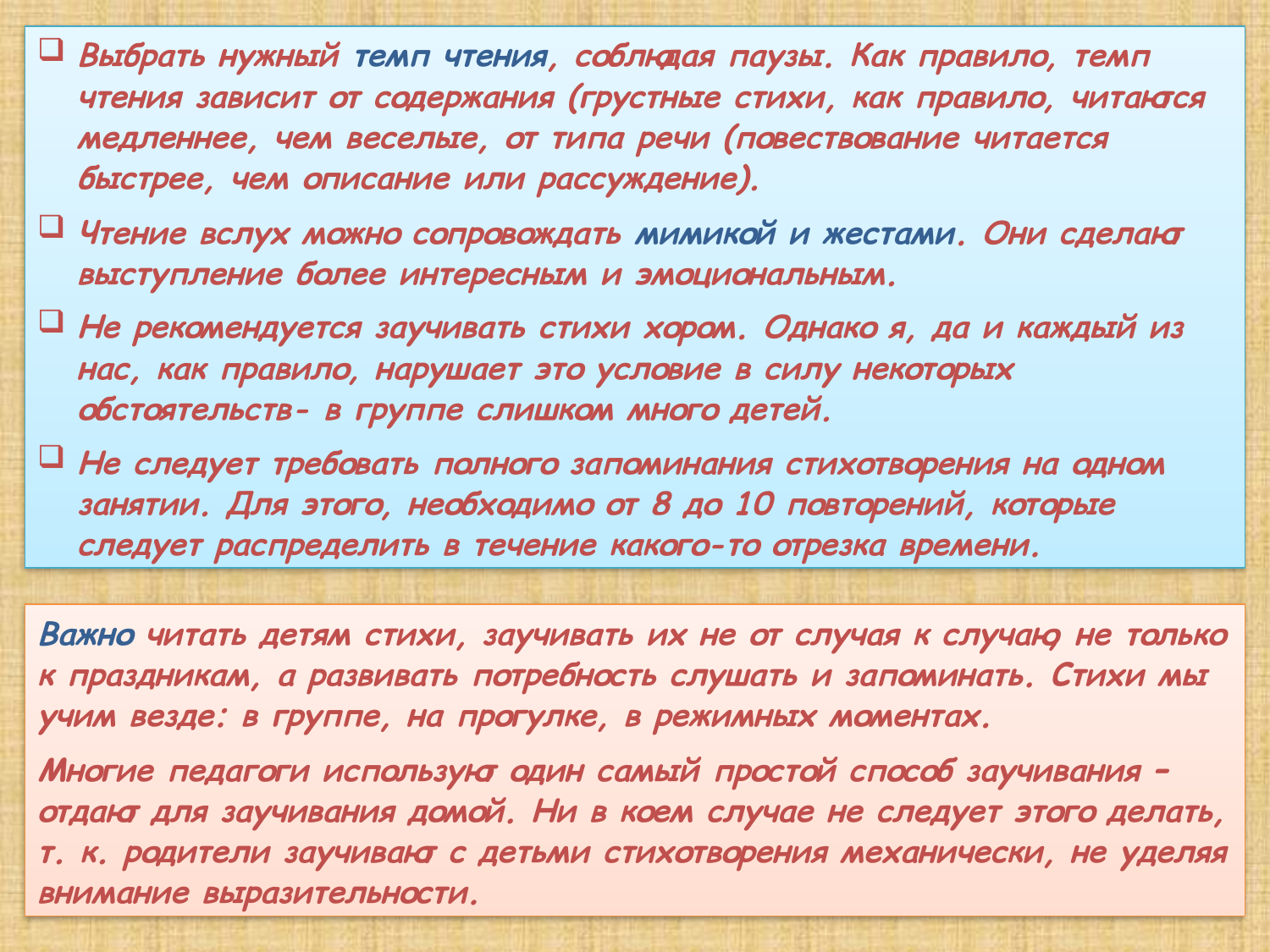

Выбрать нужный темп чтения, соблюдая паузы. Как правило, темп чтения зависит от содержания (грустные стихи, как правило, читаются медленнее, чем веселые, от типа речи (повествование читается быстрее, чем описание или рассуждение).
Чтение вслух можно сопровождать мимикой и жестами. Они сделают выступление более интересным и эмоциональным.
Не рекомендуется заучивать стихи хором. Однако я, да и каждый из нас, как правило, нарушает это условие в силу некоторых обстоятельств- в группе слишком много детей.
Не следует требовать полного запоминания стихотворения на одном занятии. Для этого, необходимо от 8 до 10 повторений, которые следует распределить в течение какого-то отрезка времени.
Важно читать детям стихи, заучивать их не от случая к случаю, не только к праздникам, а развивать потребность слушать и запоминать. Стихи мы учим везде: в группе, на прогулке, в режимных моментах.
Многие педагоги используют один самый простой способ заучивания – отдают для заучивания домой. Ни в коем случае не следует этого делать, т. к. родители заучивают с детьми стихотворения механически, не уделяя внимание выразительности.